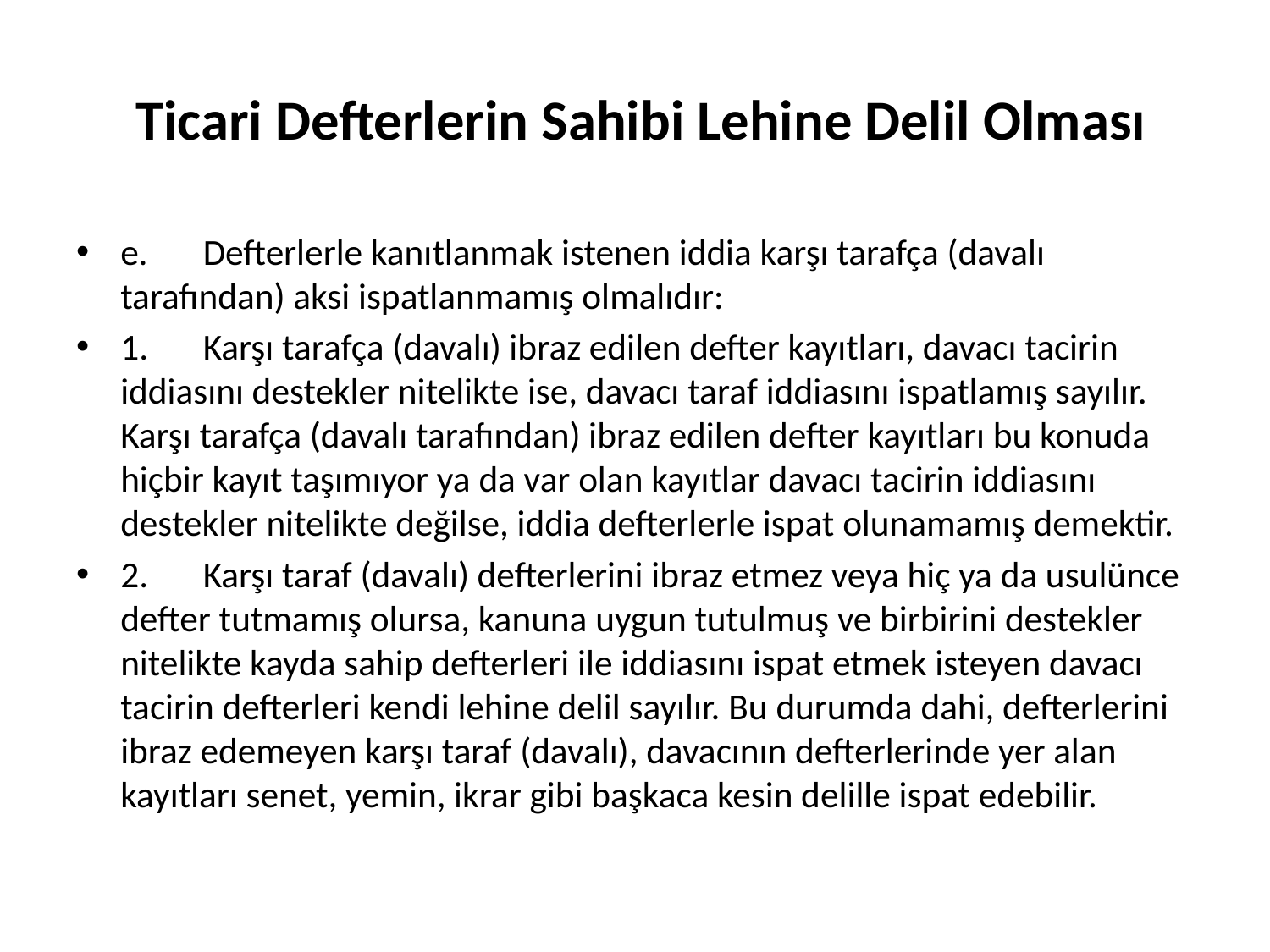

# Ticari Defterlerin Sahibi Lehine Delil Olması
e.	Defterlerle kanıtlanmak istenen iddia karşı tarafça (davalı tarafından) aksi ispatlanmamış olmalıdır:
1.	Karşı tarafça (davalı) ibraz edilen defter kayıtları, davacı tacirin iddiasını destekler nitelikte ise, davacı taraf iddiasını ispatlamış sayılır. Karşı tarafça (davalı tarafından) ibraz edilen defter kayıtları bu konuda hiçbir kayıt taşımıyor ya da var olan kayıtlar davacı tacirin iddiasını destekler nitelikte değilse, iddia defterlerle ispat olunamamış demektir.
2.	Karşı taraf (davalı) defterlerini ibraz etmez veya hiç ya da usulünce defter tutmamış olursa, kanuna uygun tutulmuş ve birbirini destekler nitelikte kayda sahip defterleri ile iddiasını ispat etmek isteyen davacı tacirin defterleri kendi lehine delil sayılır. Bu durumda dahi, defterlerini ibraz edemeyen karşı taraf (davalı), davacının defterlerinde yer alan kayıtları senet, yemin, ikrar gibi başkaca kesin delille ispat edebilir.